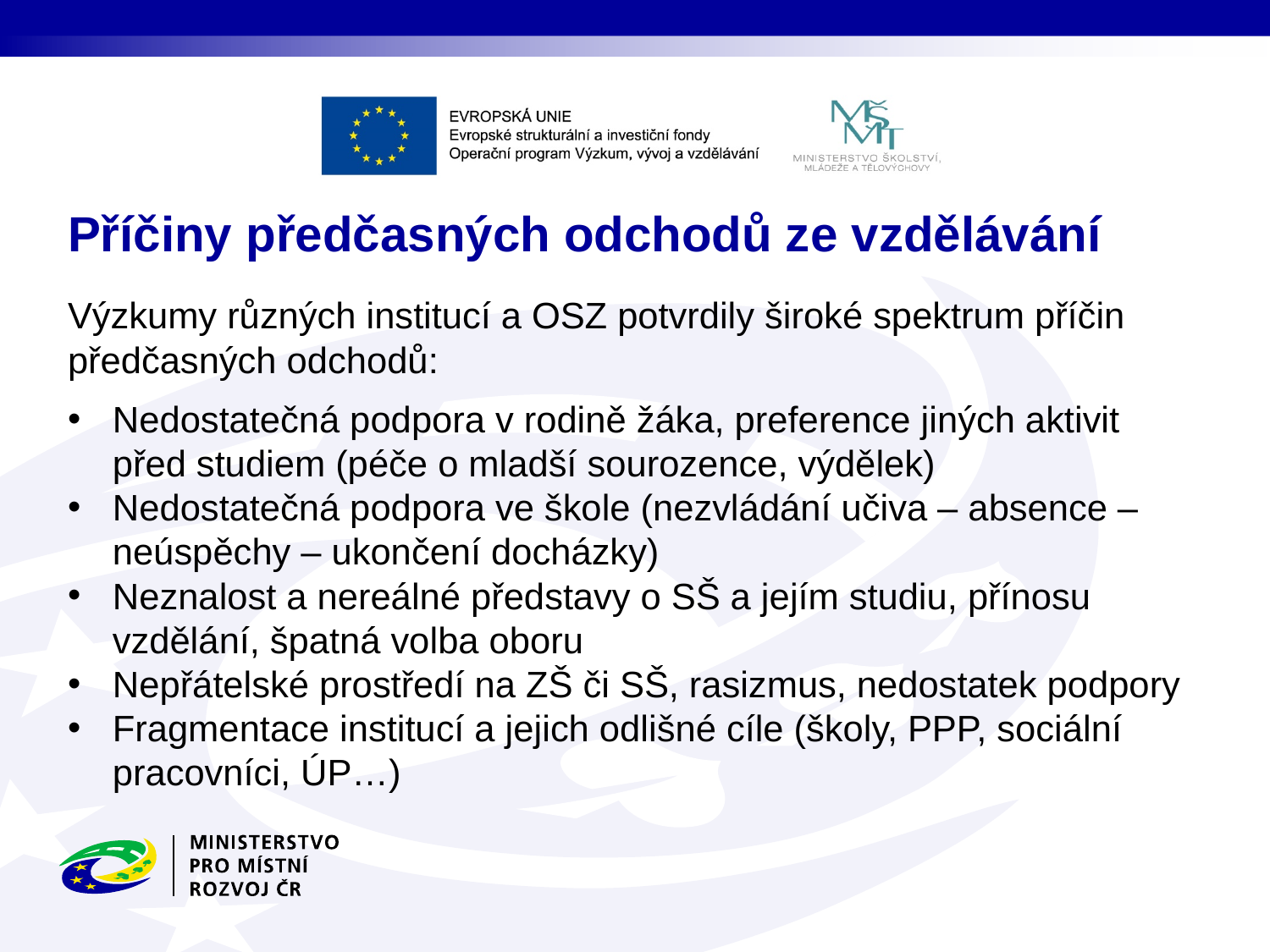

# Příčiny předčasných odchodů ze vzdělávání
Výzkumy různých institucí a OSZ potvrdily široké spektrum příčin předčasných odchodů:
Nedostatečná podpora v rodině žáka, preference jiných aktivit před studiem (péče o mladší sourozence, výdělek)
Nedostatečná podpora ve škole (nezvládání učiva – absence –neúspěchy – ukončení docházky)
Neznalost a nereálné představy o SŠ a jejím studiu, přínosu vzdělání, špatná volba oboru
Nepřátelské prostředí na ZŠ či SŠ, rasizmus, nedostatek podpory
Fragmentace institucí a jejich odlišné cíle (školy, PPP, sociální pracovníci, ÚP…)